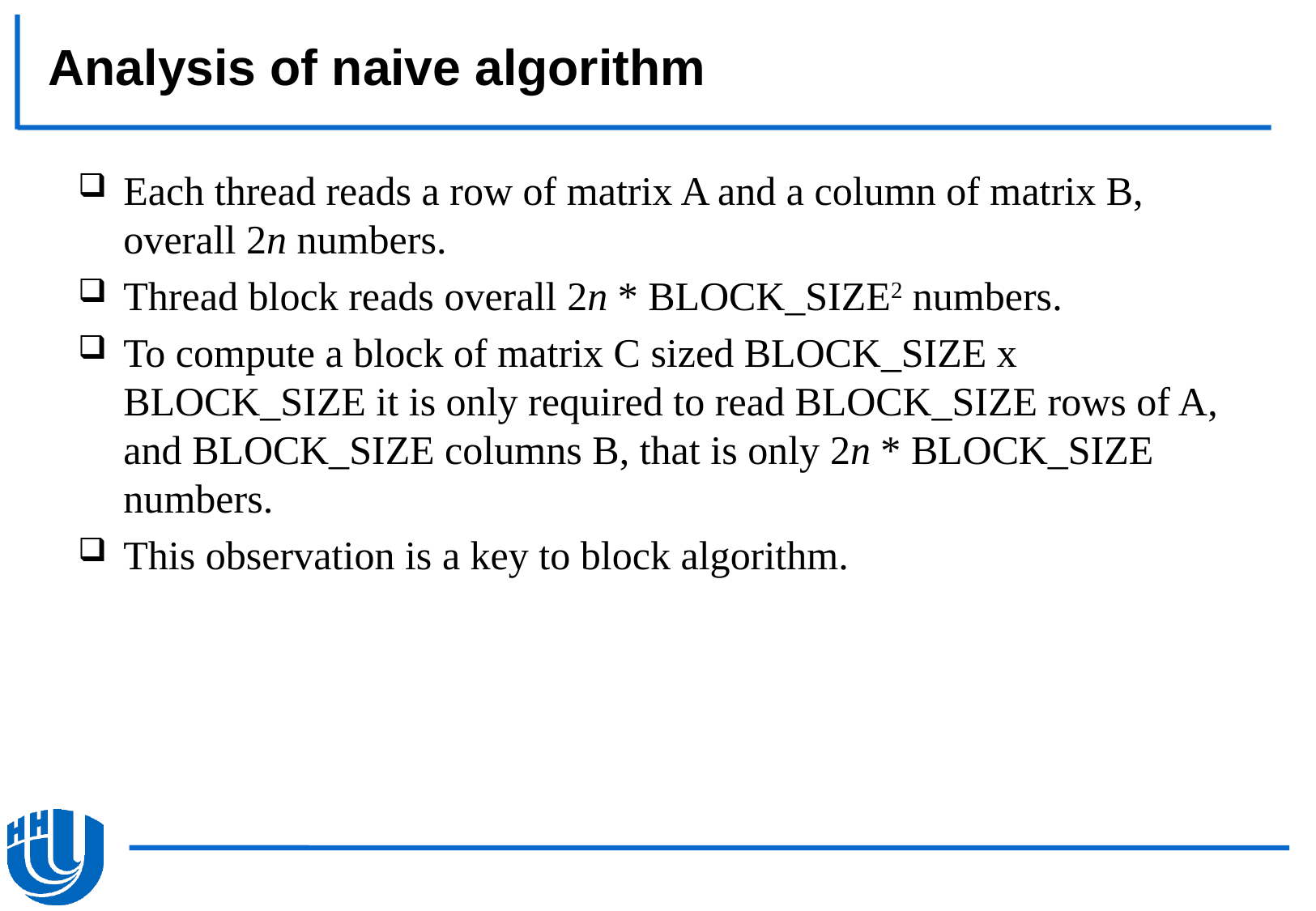

# Analysis of naive algorithm
Each thread reads a row of matrix A and a column of matrix B, overall 2n numbers.
Thread block reads overall 2n * BLOCK_SIZE2 numbers.
To compute a block of matrix C sized BLOCK_SIZE x BLOCK_SIZE it is only required to read BLOCK_SIZE rows of A, and BLOCK_SIZE columns B, that is only 2n * BLOCK_SIZE numbers.
This observation is a key to block algorithm.